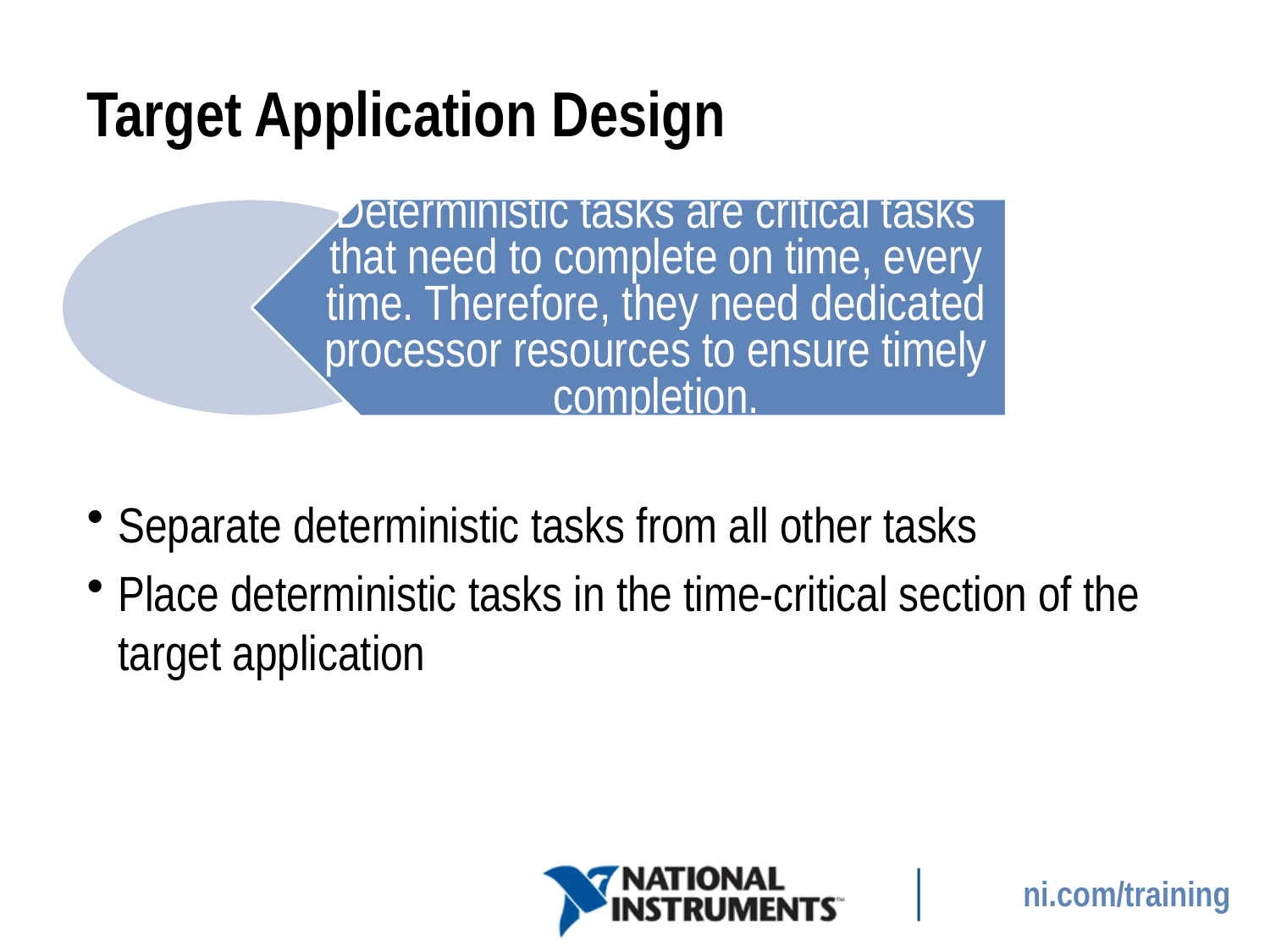

# Target Application Design
Deterministic tasks are critical tasks that need to complete on time, every time. Therefore, they need dedicated processor resources to ensure timely completion.

Separate deterministic tasks from all other tasks
Place deterministic tasks in the time-critical section of the target application